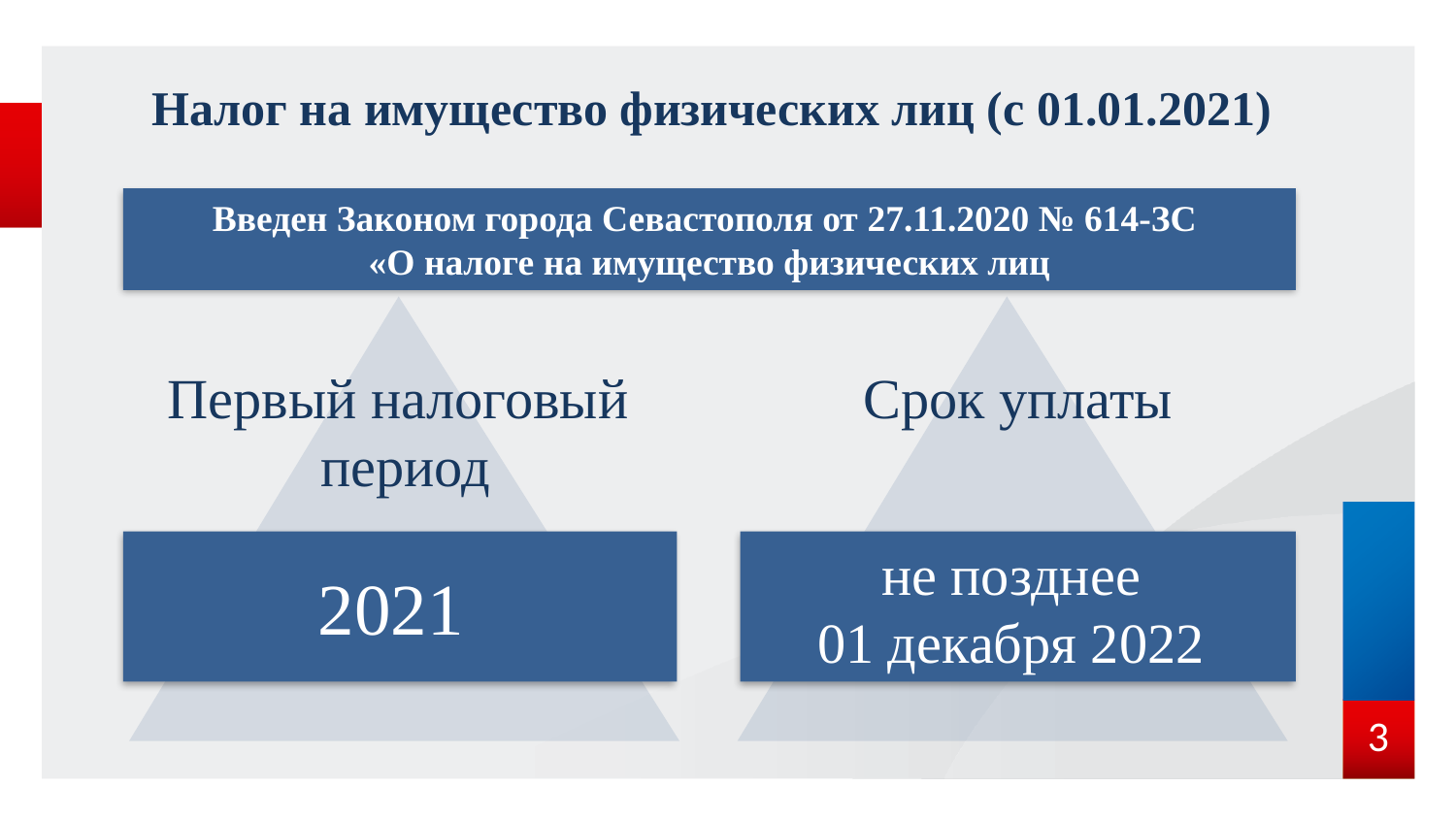

Налог на имущество физических лиц (с 01.01.2021)
Введен Законом города Севастополя от 27.11.2020 № 614-ЗС
«О налоге на имущество физических лиц

Первый налоговый
период
Срок уплаты

2021

не позднее
01 декабря 2022
3